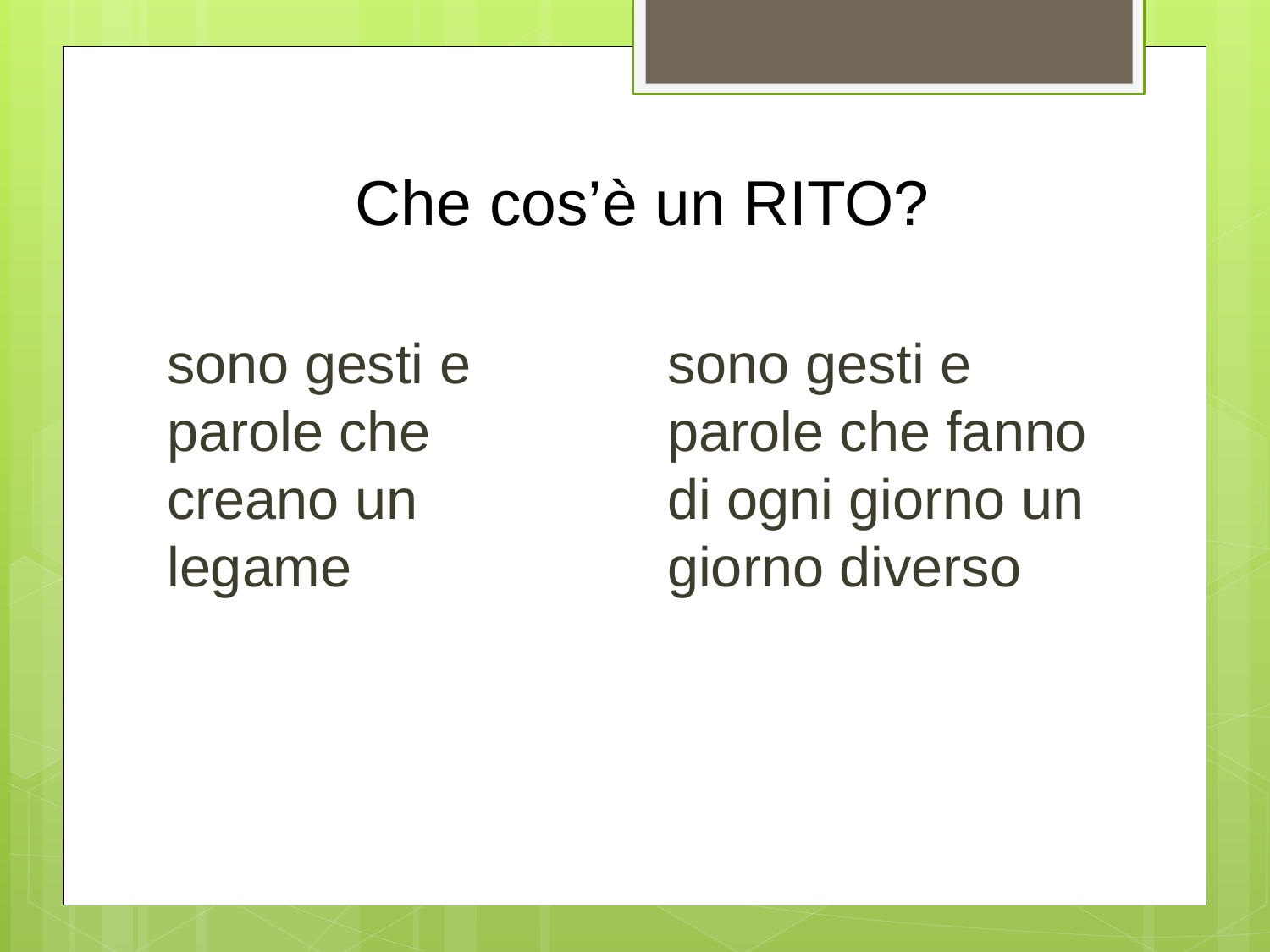

# Che cos’è un RITO?
sono gesti e parole che fanno di ogni giorno un giorno diverso
sono gesti e parole che creano un legame